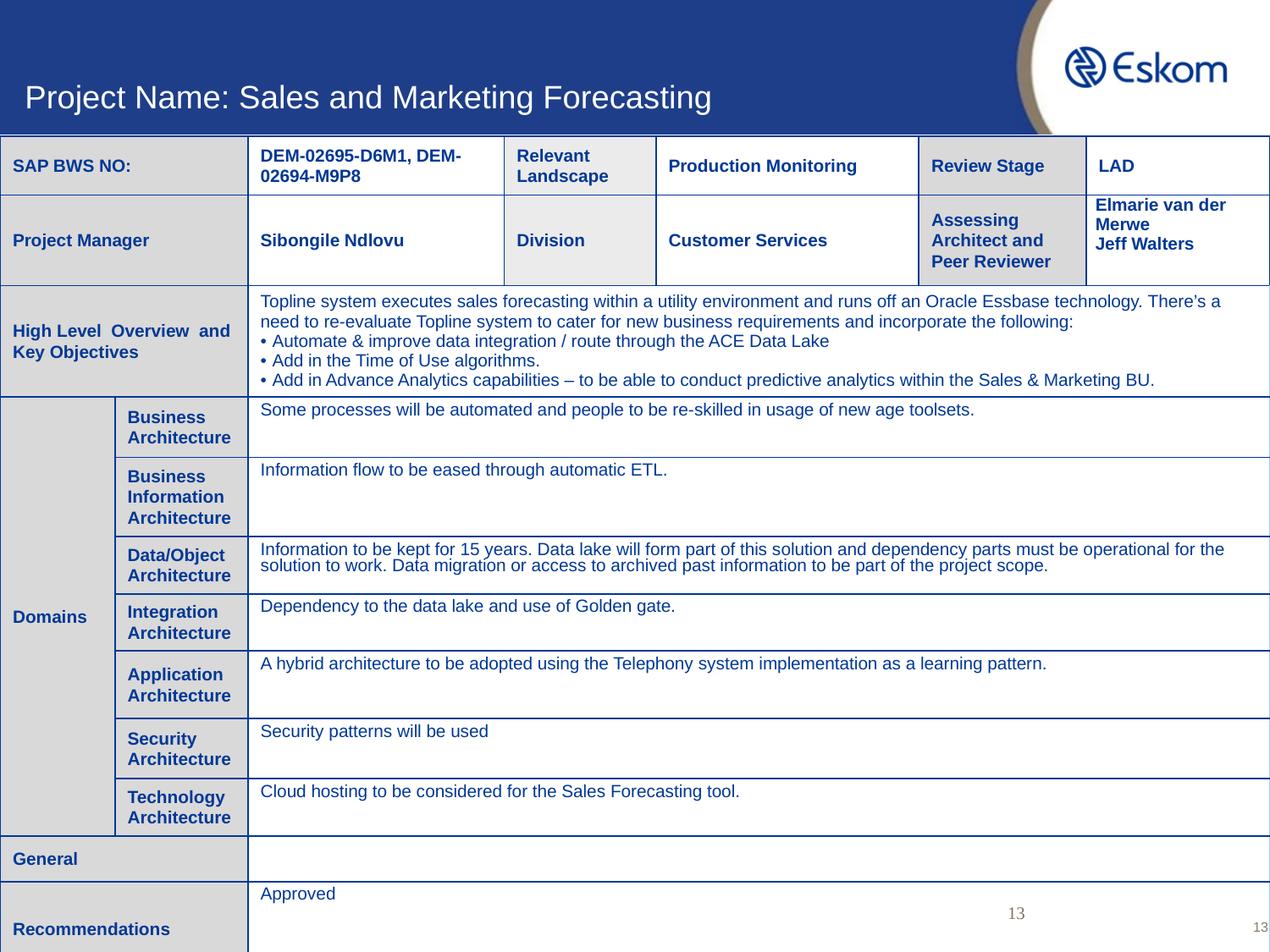

# Project Name: Sales and Marketing Forecasting
| SAP BWS NO: |  | DEM-02695-D6M1, DEM-02694-M9P8 | Relevant Landscape | Production Monitoring | Review Stage | LAD |
| --- | --- | --- | --- | --- | --- | --- |
| Project Manager |  | Sibongile Ndlovu | Division | Customer Services | Assessing Architect and Peer Reviewer | Elmarie van der Merwe Jeff Walters |
| High Level Overview and Key Objectives |  | Topline system executes sales forecasting within a utility environment and runs off an Oracle Essbase technology. There’s a need to re-evaluate Topline system to cater for new business requirements and incorporate the following: Automate & improve data integration / route through the ACE Data Lake Add in the Time of Use algorithms. Add in Advance Analytics capabilities – to be able to conduct predictive analytics within the Sales & Marketing BU. |  |  |  |  |
| Domains | Business Architecture | Some processes will be automated and people to be re-skilled in usage of new age toolsets. |  |  |  |  |
|  | Business Information Architecture | Information flow to be eased through automatic ETL. |  |  |  |  |
|  | Data/Object Architecture | Information to be kept for 15 years. Data lake will form part of this solution and dependency parts must be operational for the solution to work. Data migration or access to archived past information to be part of the project scope. |  |  |  |  |
|  | Integration Architecture | Dependency to the data lake and use of Golden gate. |  |  |  |  |
|  | Application Architecture | A hybrid architecture to be adopted using the Telephony system implementation as a learning pattern. |  |  |  |  |
|  | Security Architecture | Security patterns will be used |  |  |  |  |
|  | Technology Architecture | Cloud hosting to be considered for the Sales Forecasting tool. |  |  |  |  |
| General |  |  |  |  |  |  |
| Recommendations |  | Approved |  |  |  |  |

13